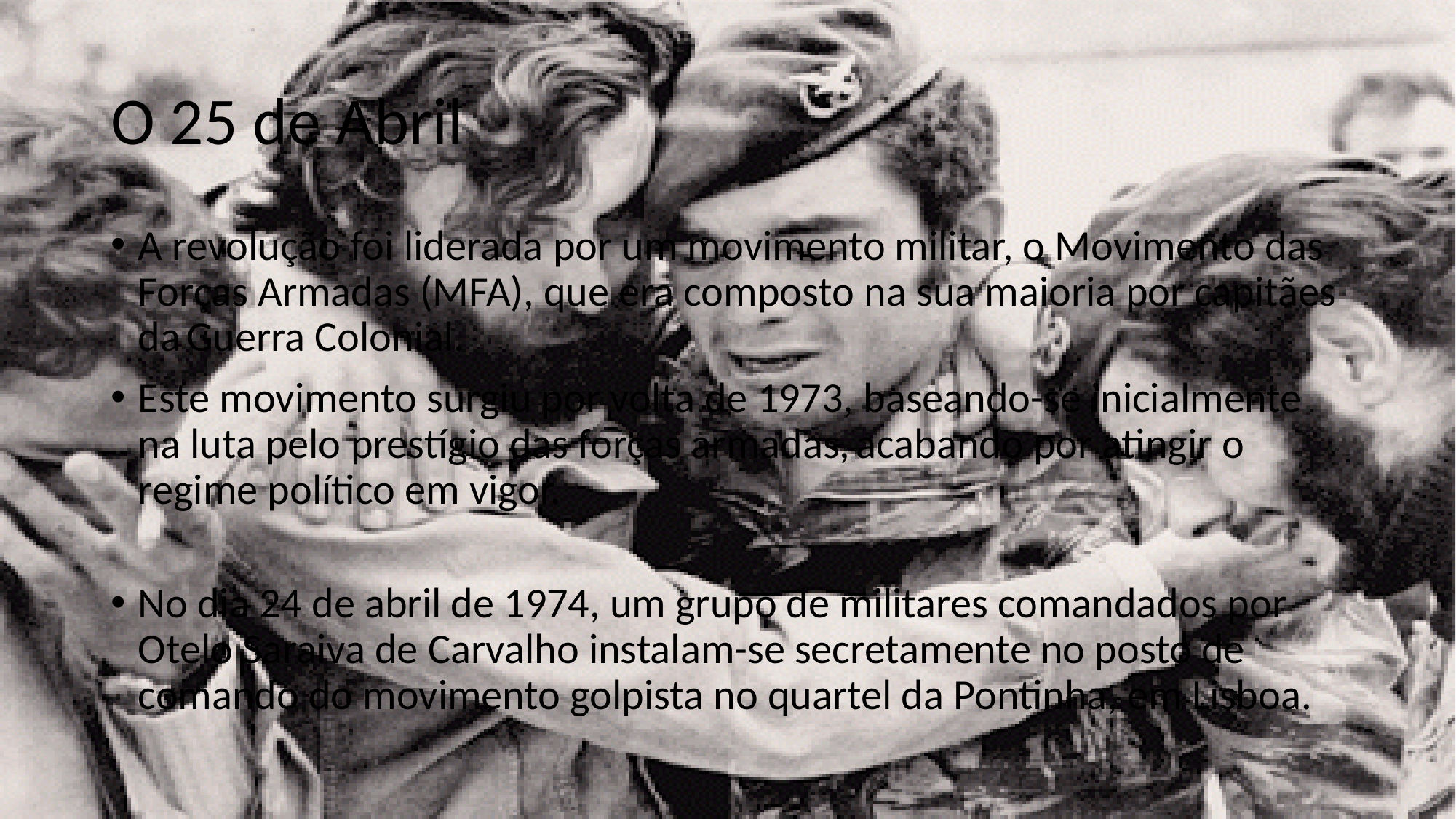

# O 25 de Abril
A revolução foi liderada por um movimento militar, o Movimento das Forças Armadas (MFA), que era composto na sua maioria por capitães da Guerra Colonial.
Este movimento surgiu por volta de 1973, baseando-se inicialmente na luta pelo prestígio das forças armadas, acabando por atingir o regime político em vigor.

No dia 24 de abril de 1974, um grupo de militares comandados por Otelo Saraiva de Carvalho instalam-se secretamente no posto de comando do movimento golpista no quartel da Pontinha, em Lisboa.